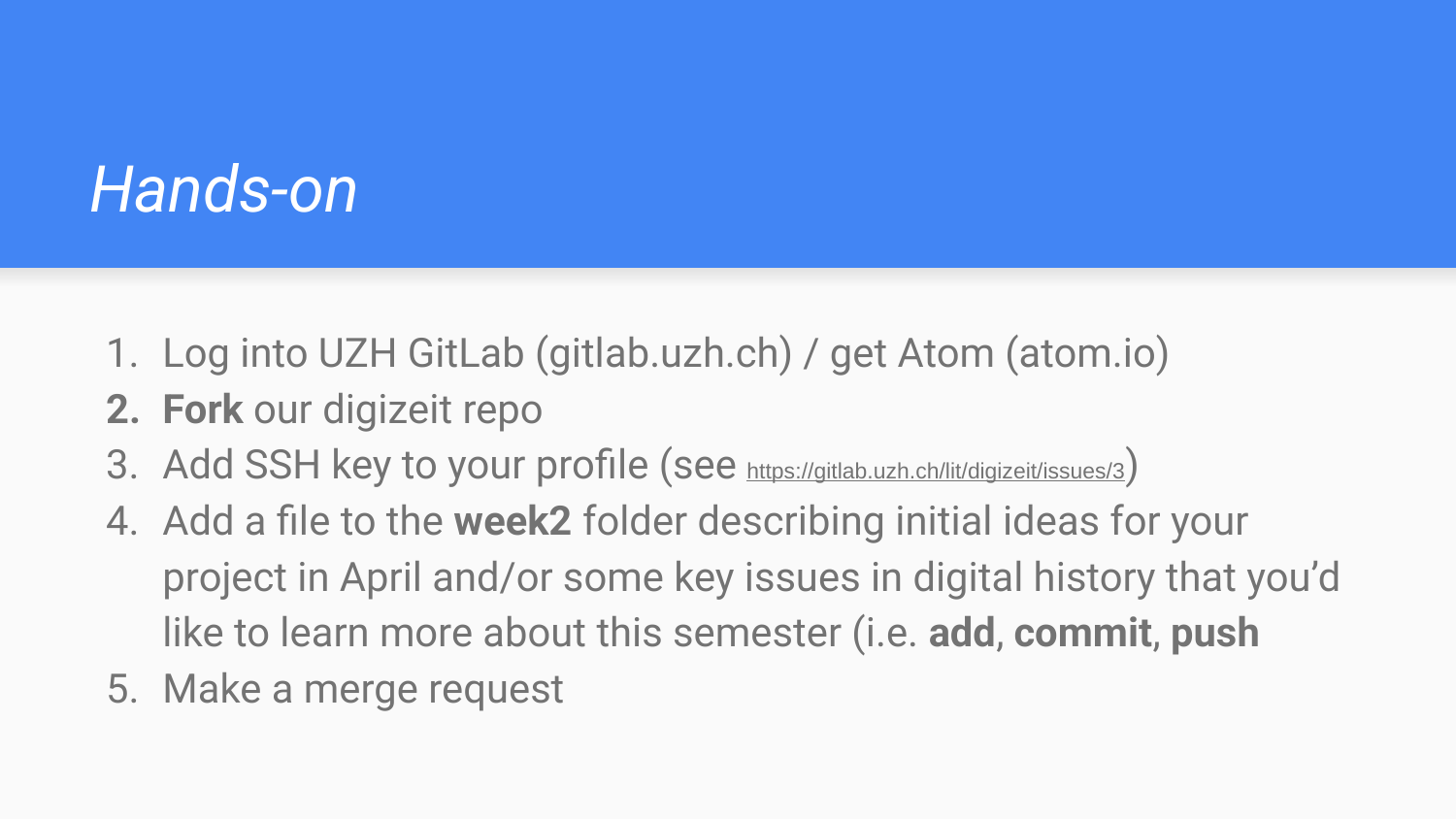

# Hands-on
Log into UZH GitLab (gitlab.uzh.ch) / get Atom (atom.io)
Fork our digizeit repo
Add SSH key to your profile (see https://gitlab.uzh.ch/lit/digizeit/issues/3)
Add a file to the week2 folder describing initial ideas for your project in April and/or some key issues in digital history that you’d like to learn more about this semester (i.e. add, commit, push
Make a merge request